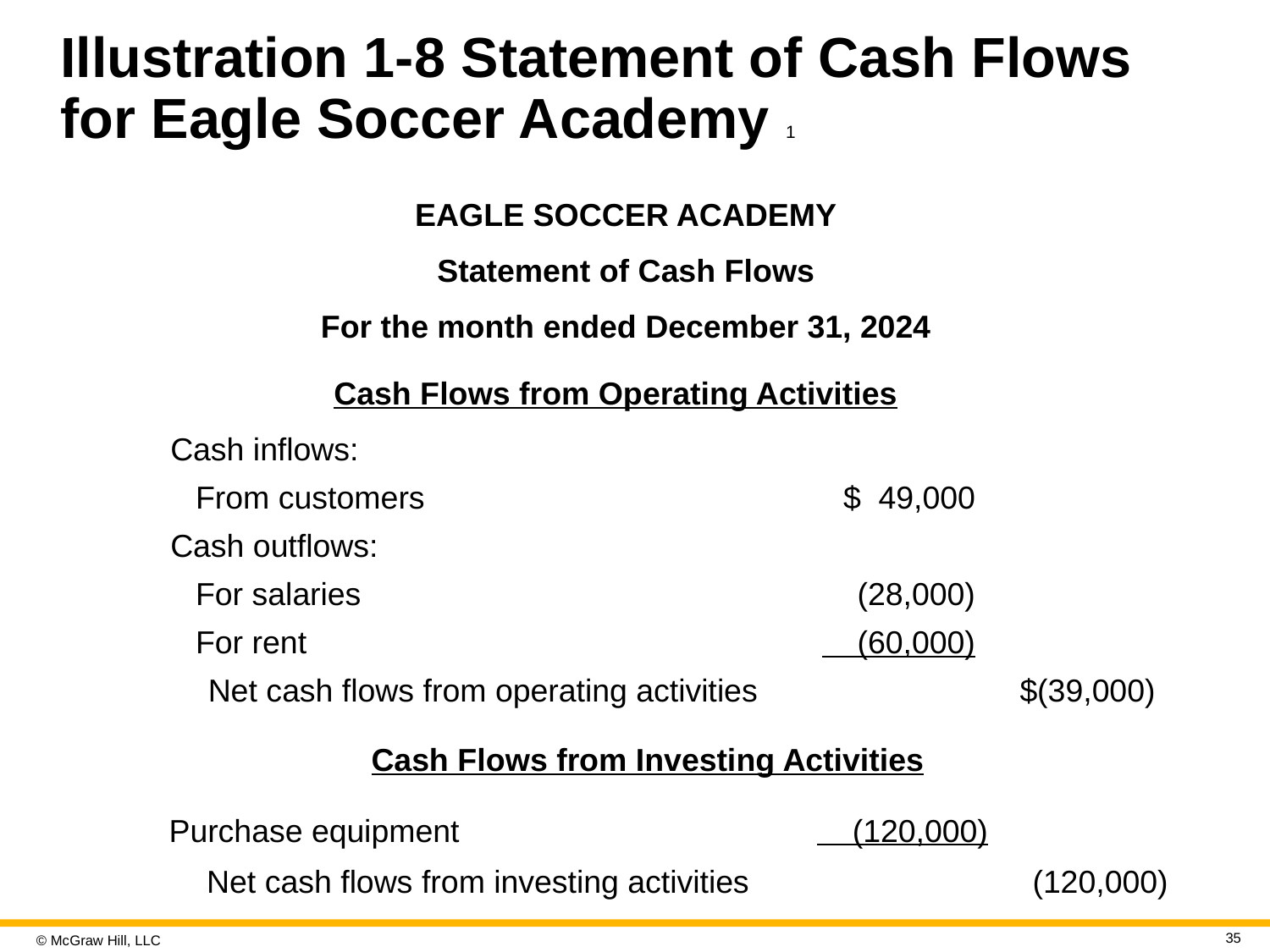

# Illustration 1-8 Statement of Cash Flows for Eagle Soccer Academy 1
EAGLE SOCCER ACADEMY
Statement of Cash Flows
For the month ended December 31, 2024
Cash Flows from Operating Activities
| Cash inflows: |  |  |
| --- | --- | --- |
| From customers | $ 49,000 |  |
| Cash outflows: |  |  |
| For salaries | (28,000) |  |
| For rent | (60,000) |  |
| Net cash flows from operating activities |  | $(39,000) |
Cash Flows from Investing Activities
| Purchase equipment | (120,000) |  |
| --- | --- | --- |
| Net cash flows from investing activities |  | (120,000) |
35